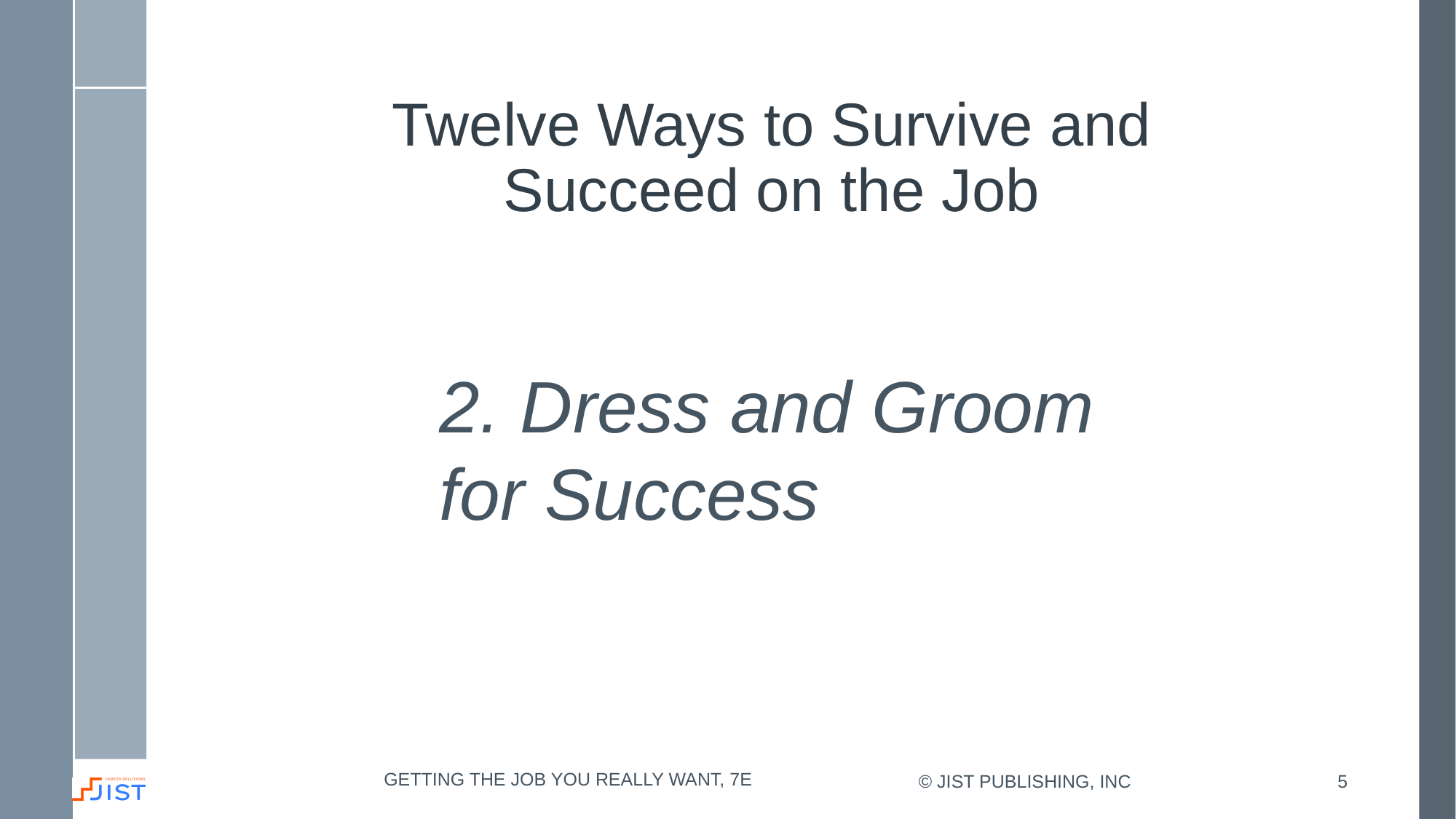

# Twelve Ways to Survive and Succeed on the Job
2. Dress and Groom for Success
Getting the job you really want, 7e
© JIST Publishing, Inc
5